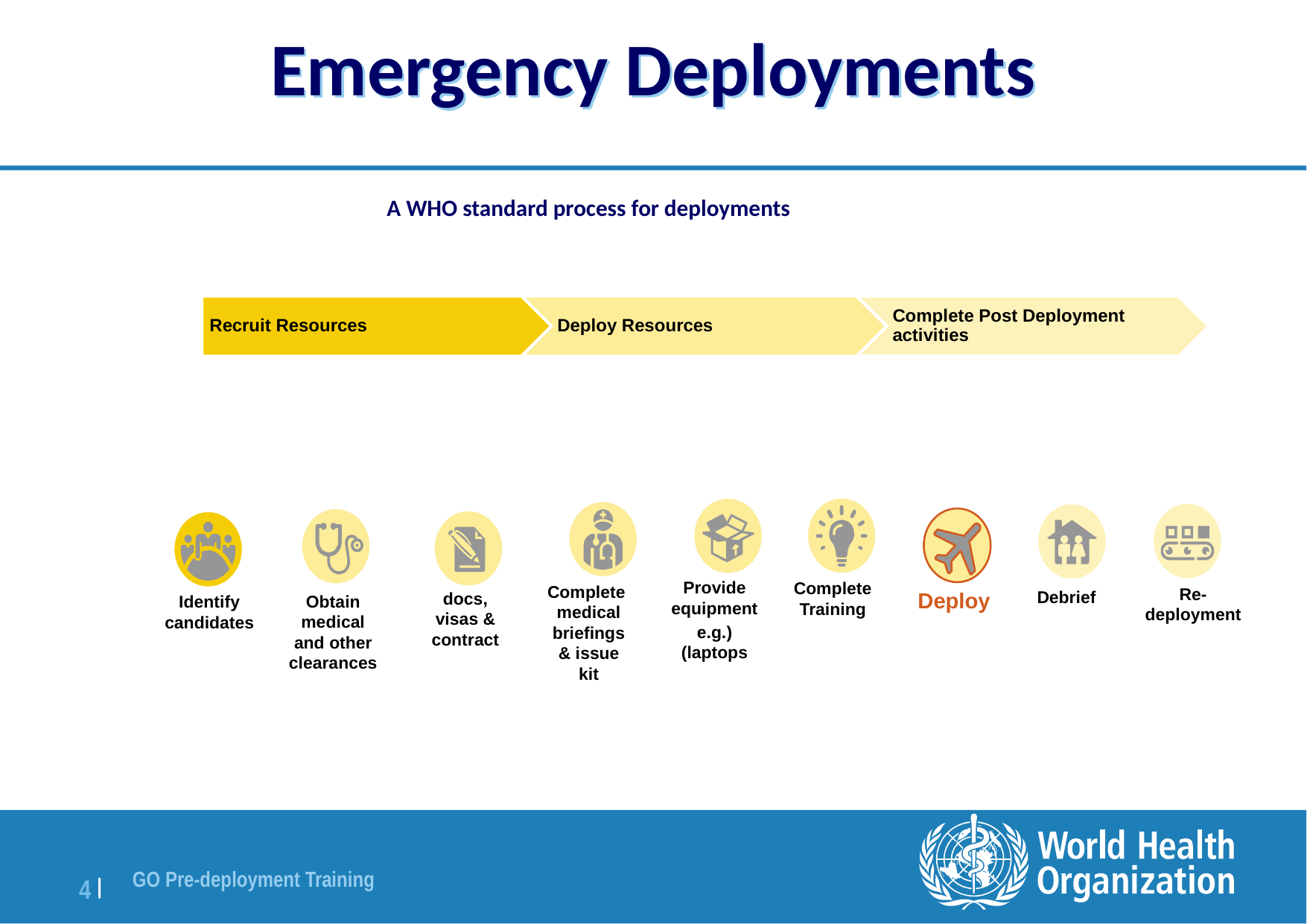

# Emergency Deployments
A WHO standard process for deployments
Recruit Resources
Deploy Resources
Complete Post Deployment activities

Provide equipment
(e.g. laptops)
Complete Training
Complete  medical briefings & issue kit
Re-deployment
Debrief
Deploy
docs, visas & contract
Obtain medical and other clearances
Identify candidates